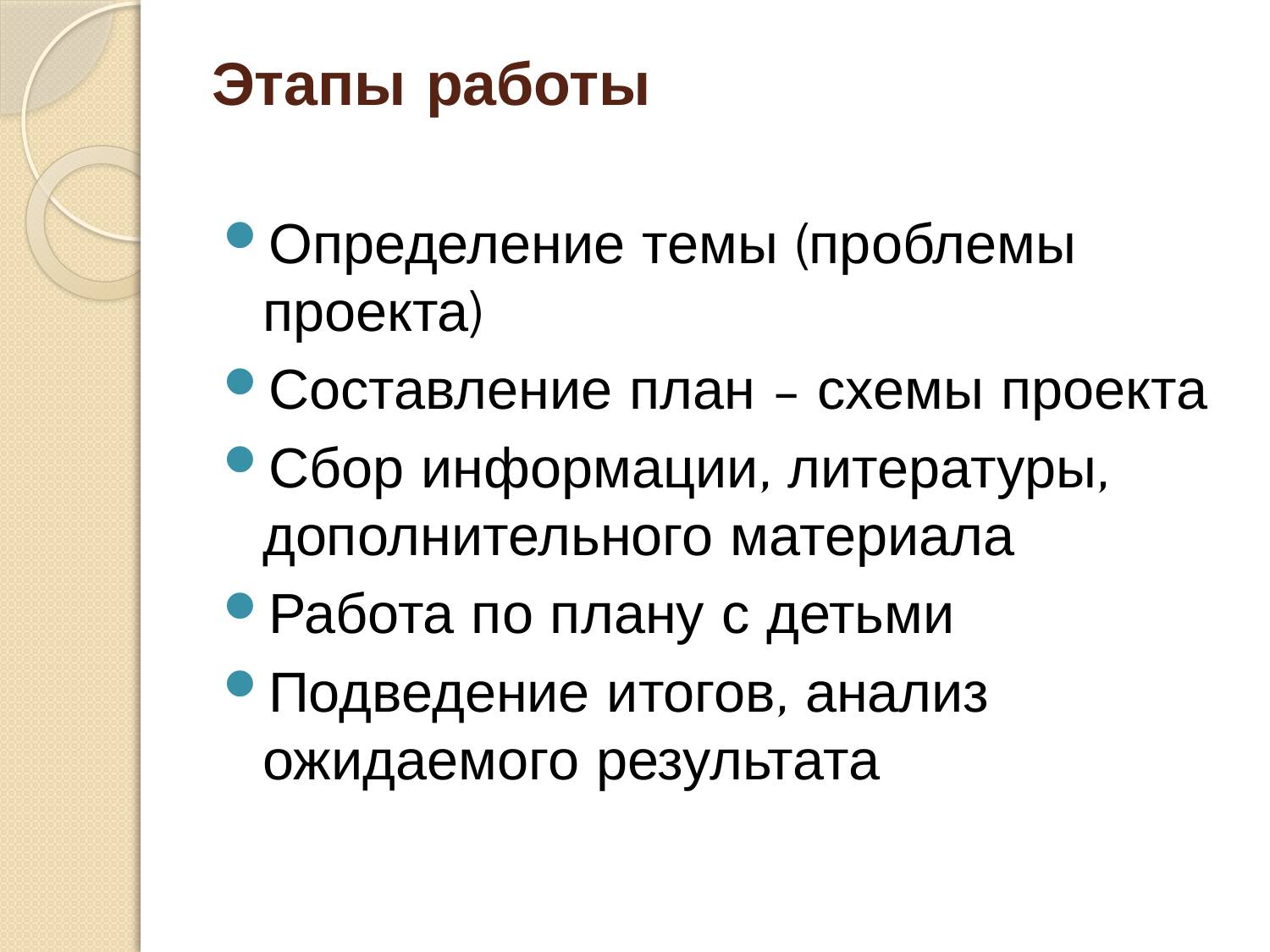

# Этапы работы
Определение темы (проблемы проекта)
Составление план – схемы проекта
Сбор информации, литературы, дополнительного материала
Работа по плану с детьми
Подведение итогов, анализ ожидаемого результата